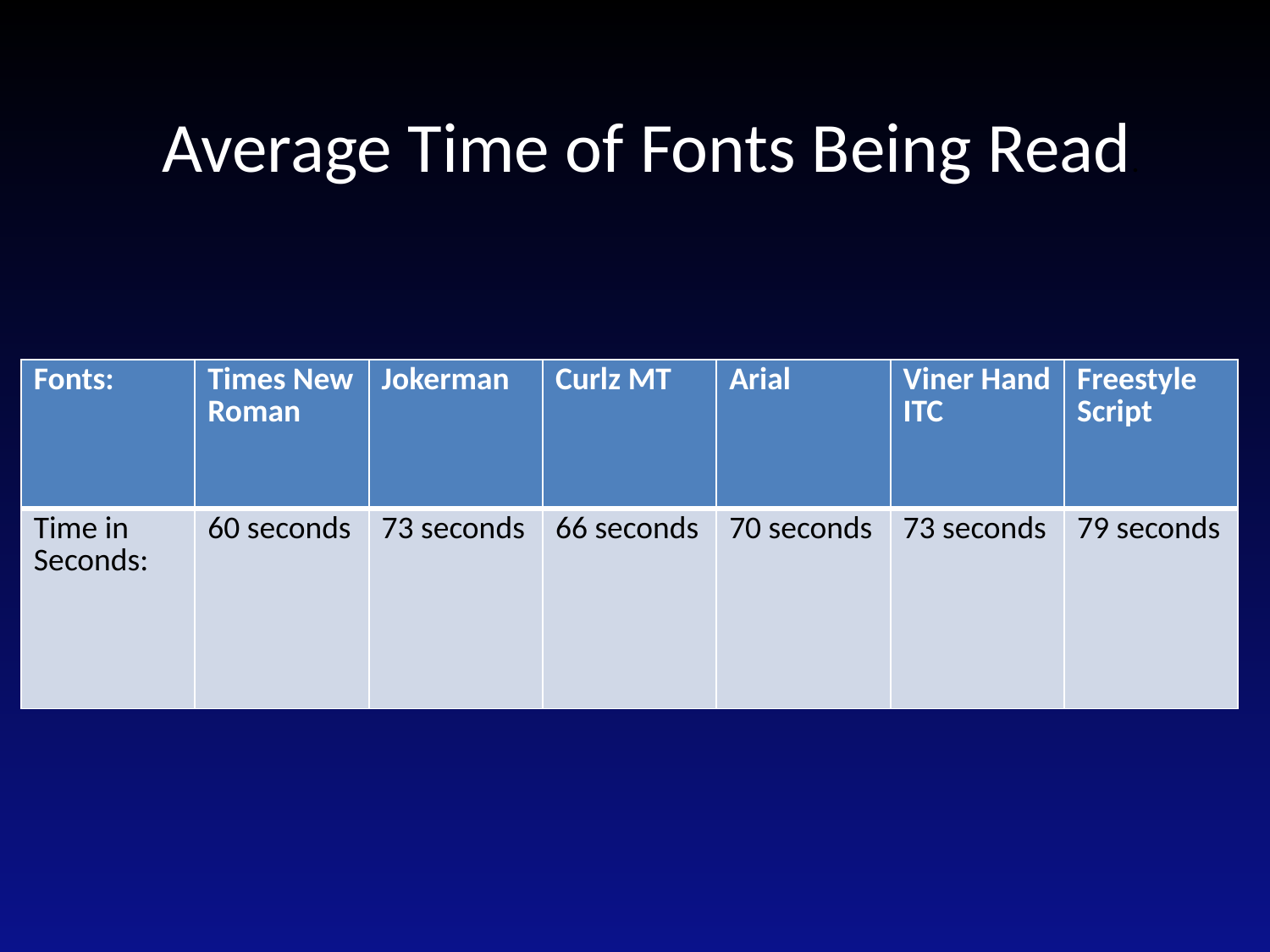

Average Time of Fonts Being Read.
| Fonts: | Times New Roman | Jokerman | Curlz MT | Arial | Viner Hand ITC | Freestyle Script |
| --- | --- | --- | --- | --- | --- | --- |
| Time in Seconds: | 60 seconds | 73 seconds | 66 seconds | 70 seconds | 73 seconds | 79 seconds |